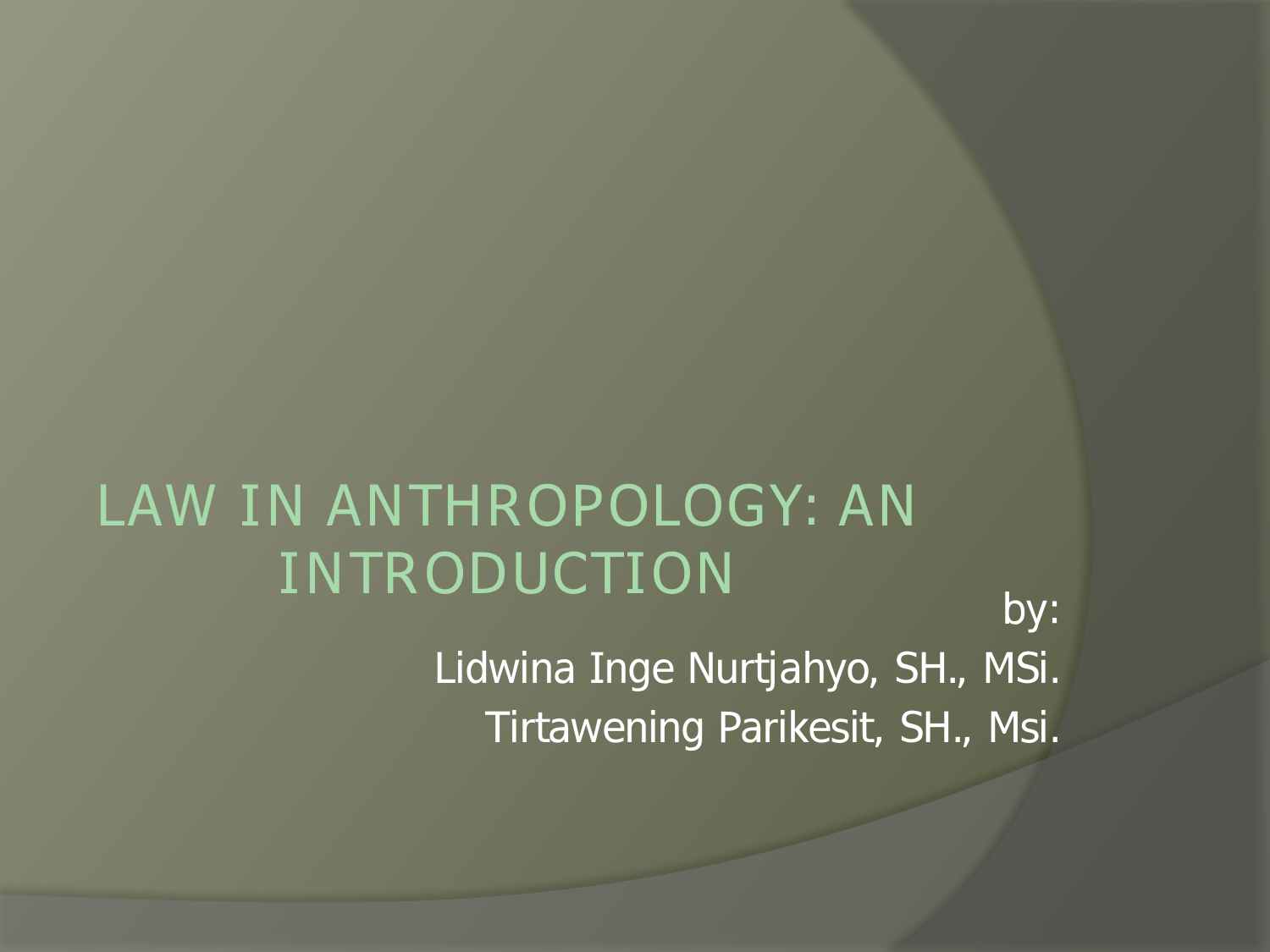

# LAW IN Anthropology: An Introduction

by:
Lidwina Inge Nurtjahyo, SH., MSi.
Tirtawening Parikesit, SH., Msi.